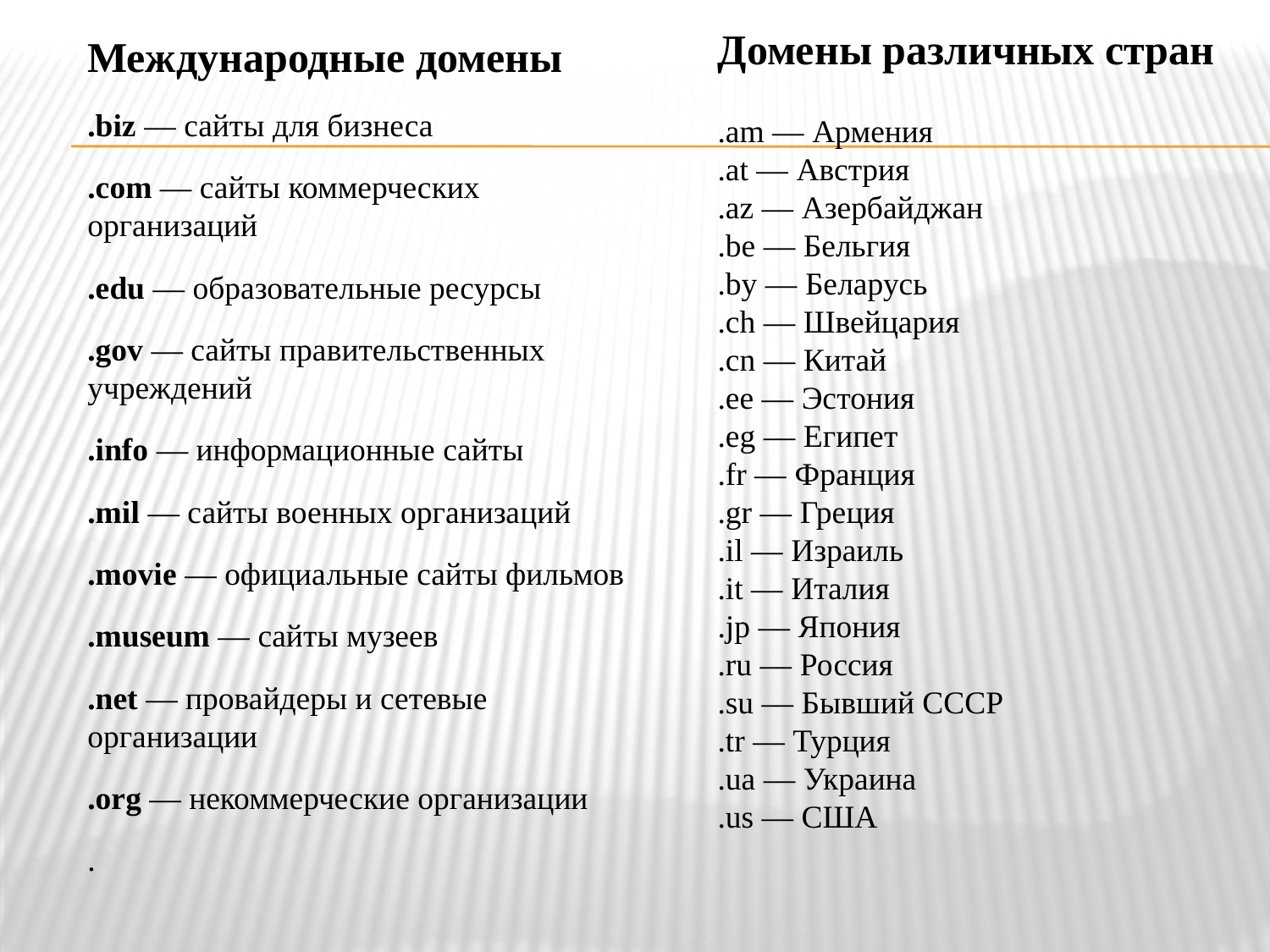

Международные домены
.biz — сайты для бизнеса
.com — сайты коммерческих организаций
.edu — образовательные ресурсы
.gov — сайты правительственных учреждений
.info — информационные сайты
.mil — сайты военных организаций
.movie — официальные сайты фильмов
.museum — сайты музеев
.net — провайдеры и сетевые организации
.org — некоммерческие организации
.
Домены различных стран

.am — Армения
.at — Австрия
.az — Азербайджан
.be — Бельгия
.by — Беларусь
.ch — Швейцария
.cn — Китай
.ee — Эстония
.eg — Египет
.fr — Франция
.gr — Греция
.il — Израиль
.it — Италия
.jp — Япония
.ru — Россия
.su — Бывший СССР
.tr — Турция
.ua — Украина
.us — США